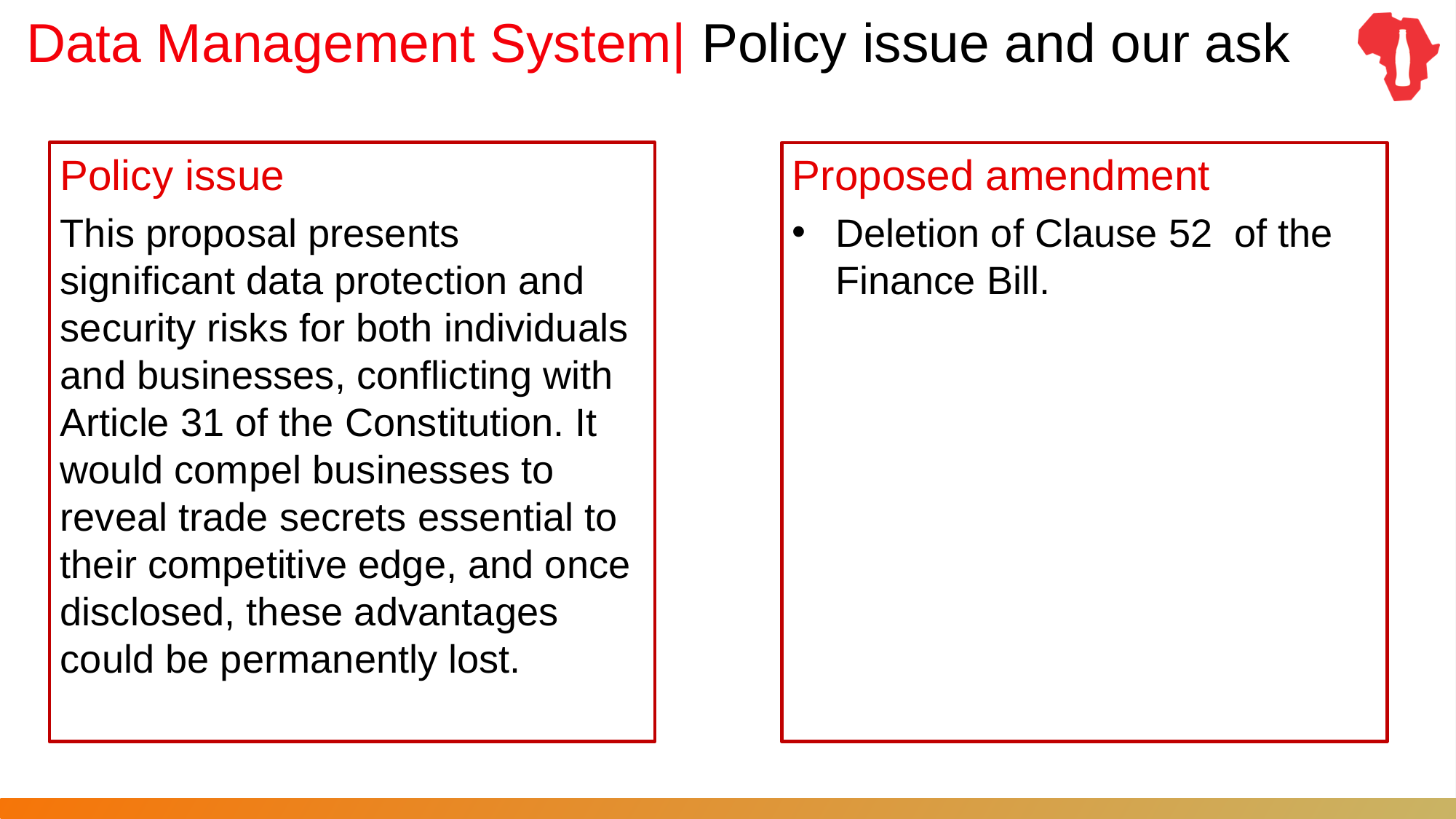

# Data Management System| Policy issue and our ask

Policy issue
This proposal presents significant data protection and security risks for both individuals and businesses, conflicting with Article 31 of the Constitution. It would compel businesses to reveal trade secrets essential to their competitive edge, and once disclosed, these advantages could be permanently lost.
Proposed amendment
Deletion of Clause 52  of the Finance Bill.